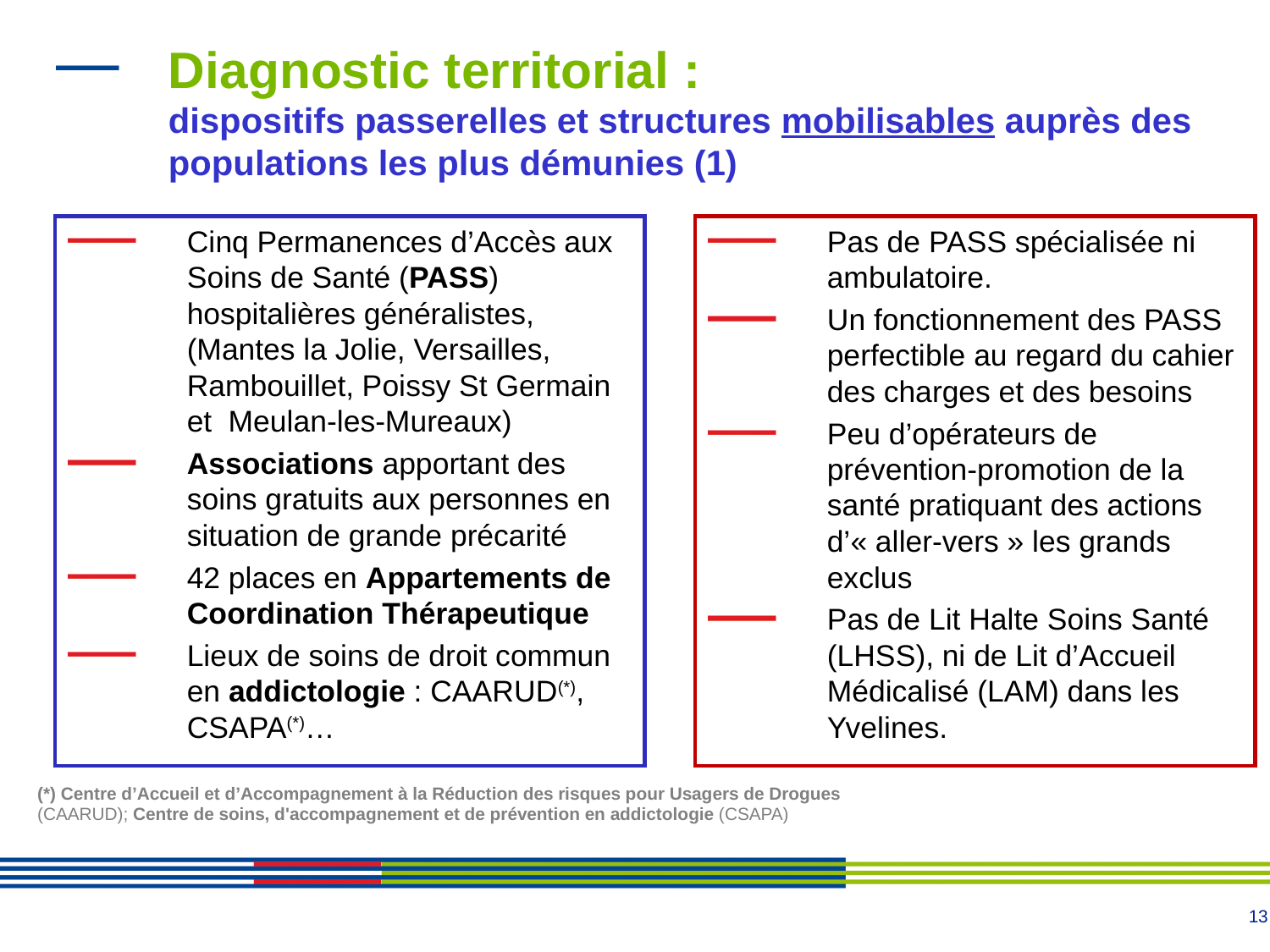

# Diagnostic territorial : dispositifs passerelles et structures mobilisables auprès des populations les plus démunies (1)
Cinq Permanences d’Accès aux Soins de Santé (PASS) hospitalières généralistes, (Mantes la Jolie, Versailles, Rambouillet, Poissy St Germain et  Meulan-les-Mureaux)
Associations apportant des soins gratuits aux personnes en situation de grande précarité
42 places en Appartements de Coordination Thérapeutique
Lieux de soins de droit commun en addictologie : CAARUD(*), CSAPA(*)…

Pas de PASS spécialisée ni ambulatoire.
Un fonctionnement des PASS perfectible au regard du cahier des charges et des besoins
Peu d’opérateurs de prévention-promotion de la santé pratiquant des actions d’« aller-vers » les grands exclus
Pas de Lit Halte Soins Santé (LHSS), ni de Lit d’Accueil Médicalisé (LAM) dans les Yvelines.

(*) Centre d’Accueil et d’Accompagnement à la Réduction des risques pour Usagers de Drogues (CAARUD); Centre de soins, d'accompagnement et de prévention en addictologie (CSAPA)